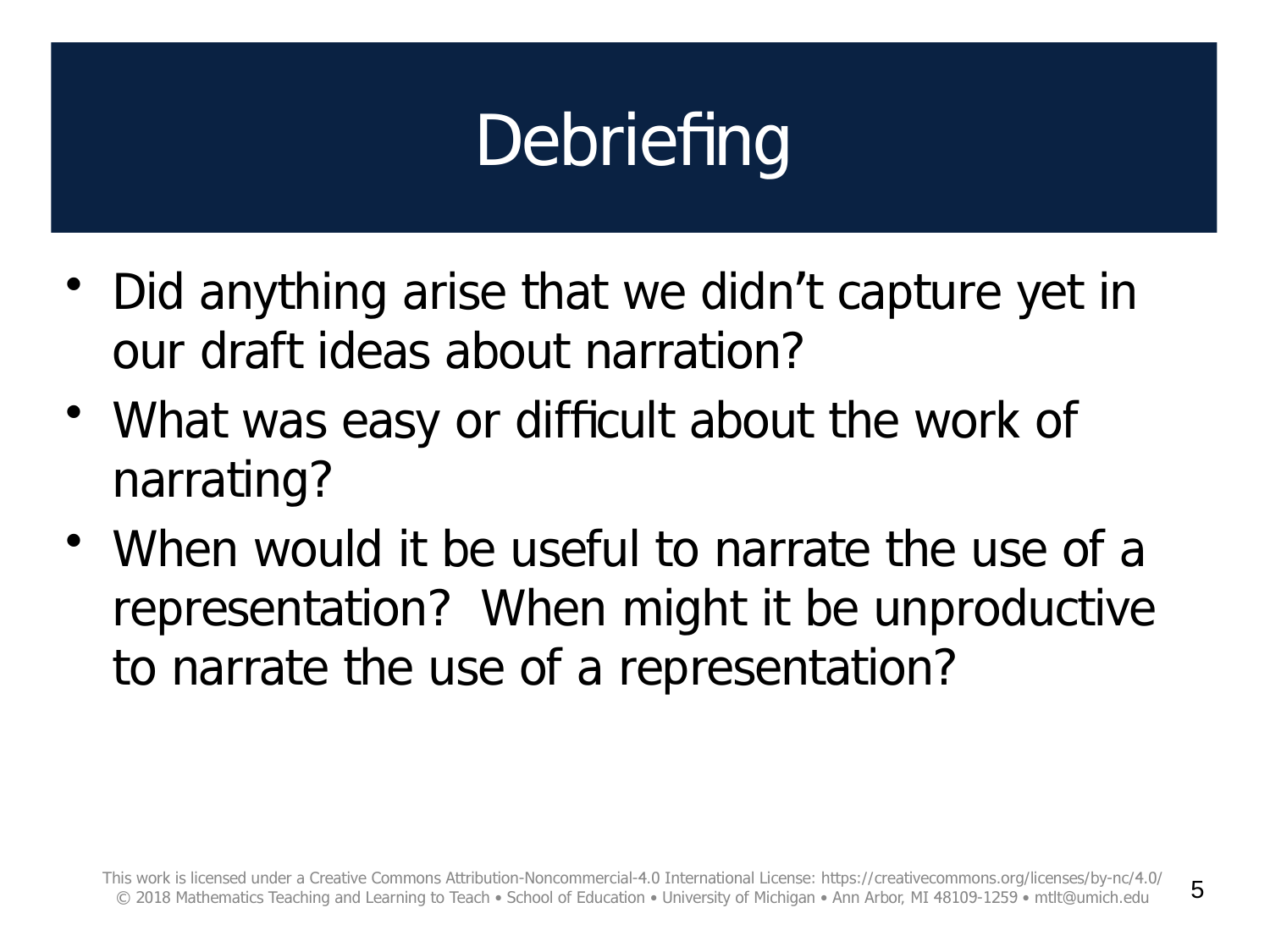

# Debriefing
Did anything arise that we didn’t capture yet in our draft ideas about narration?
What was easy or difficult about the work of narrating?
When would it be useful to narrate the use of a representation?  When might it be unproductive to narrate the use of a representation?
This work is licensed under a Creative Commons Attribution-Noncommercial-4.0 International License: https://creativecommons.org/licenses/by-nc/4.0/
© 2018 Mathematics Teaching and Learning to Teach • School of Education • University of Michigan • Ann Arbor, MI 48109-1259 • mtlt@umich.edu
5